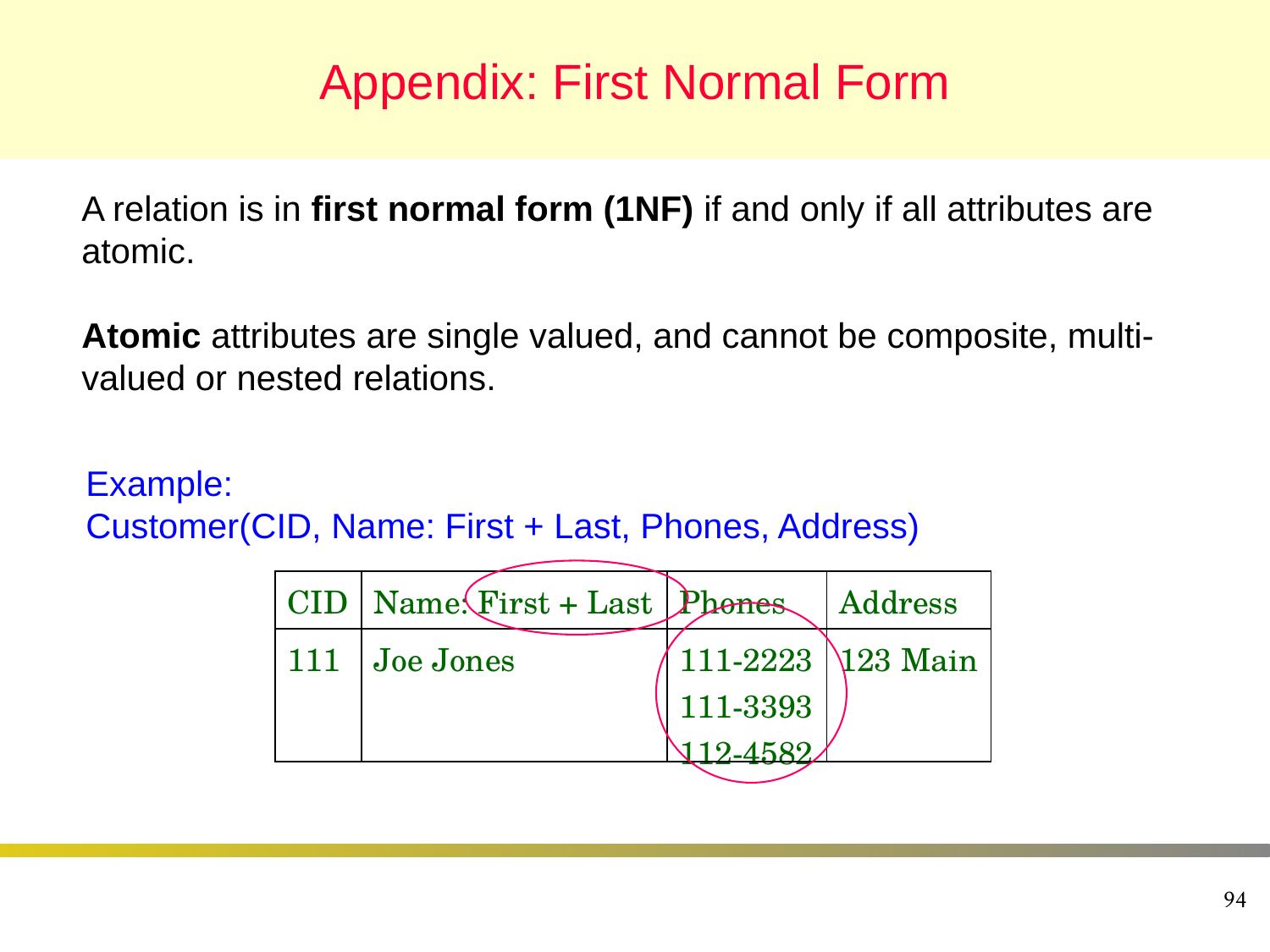

# Appendix: First Normal Form
A relation is in first normal form (1NF) if and only if all attributes are atomic.

Atomic attributes are single valued, and cannot be composite, multi-valued or nested relations.
Example:
Customer(CID, Name: First + Last, Phones, Address)

| CID | Name: First + Last | Phones | Address |
| --- | --- | --- | --- |
| 111 | Joe Jones | 111-2223 111-3393 112-4582 | 123 Main |

94